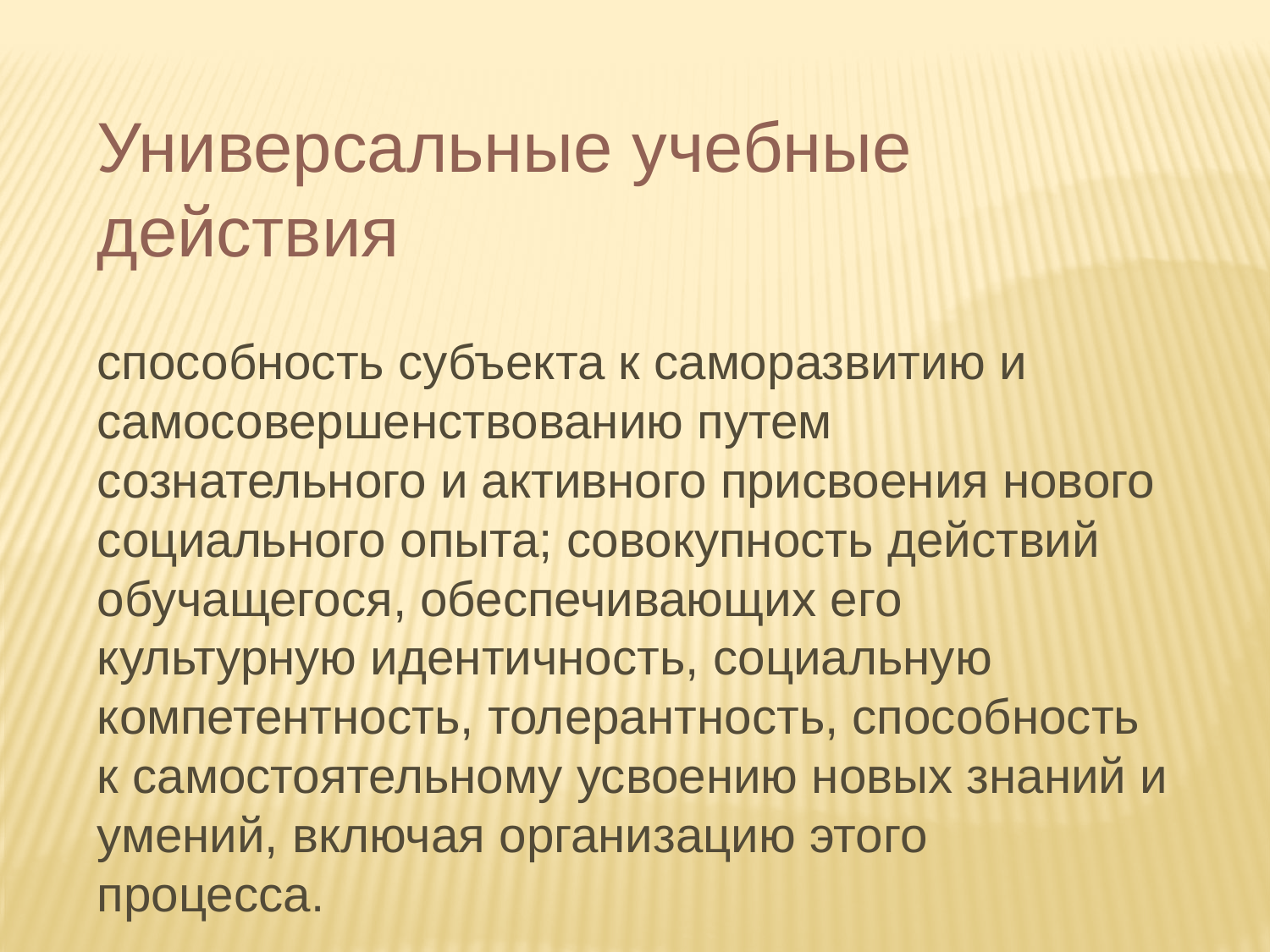

Универсальные учебные действия

способность субъекта к саморазвитию и самосовершенствованию путем сознательного и активного присвоения нового социального опыта; совокупность действий обучащегося, обеспечивающих его культурную идентичность, социальную компетентность, толерантность, способность к самостоятельному усвоению новых знаний и умений, включая организацию этого процесса.